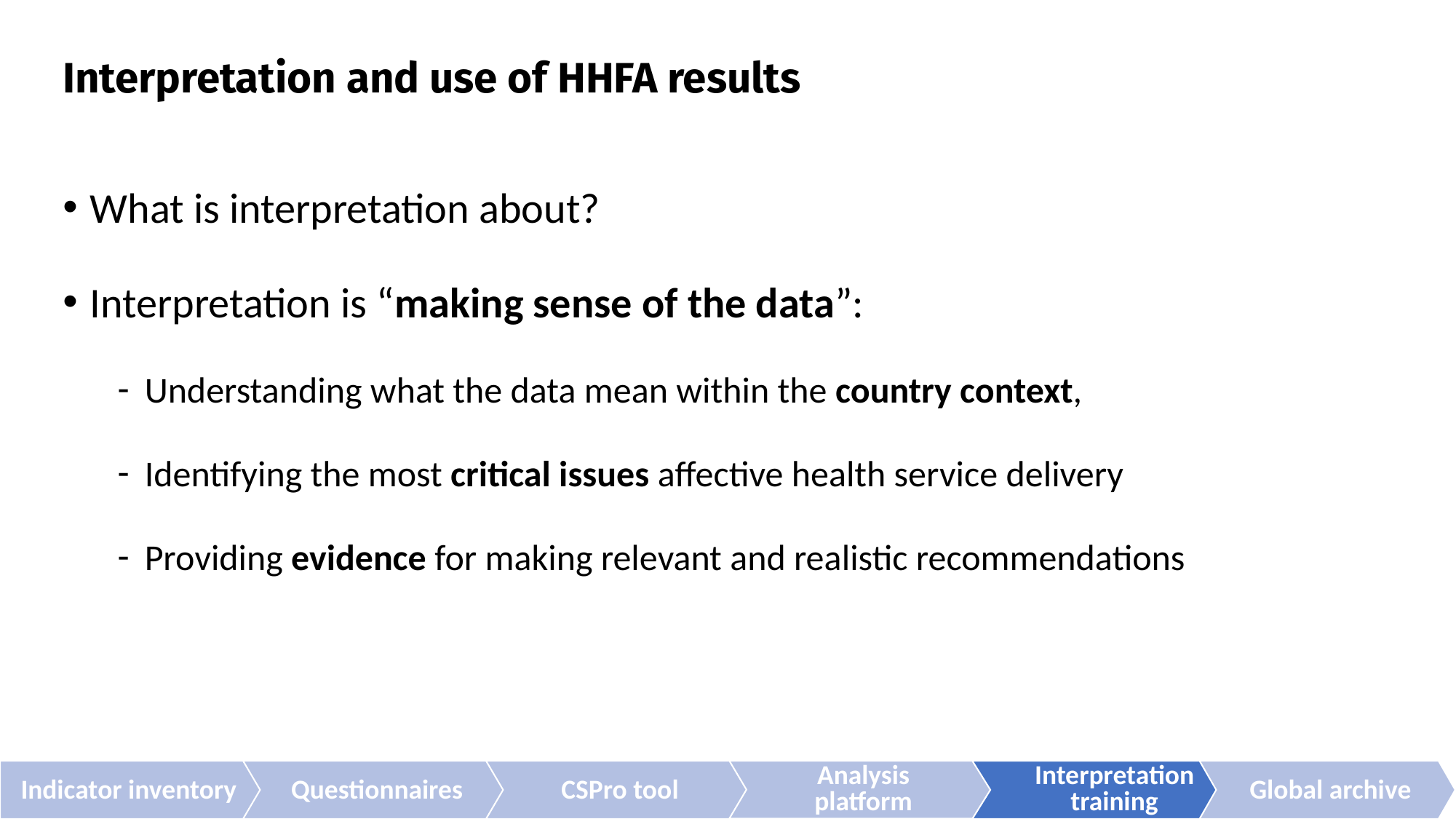

# Interpretation and use of HHFA results
What is interpretation about?
Interpretation is “making sense of the data”:
Understanding what the data mean within the country context,
Identifying the most critical issues affective health service delivery
Providing evidence for making relevant and realistic recommendations

Indicator inventory
Questionnaires
CSPro tool
Analysis platform
Interpretation
training
Global archive